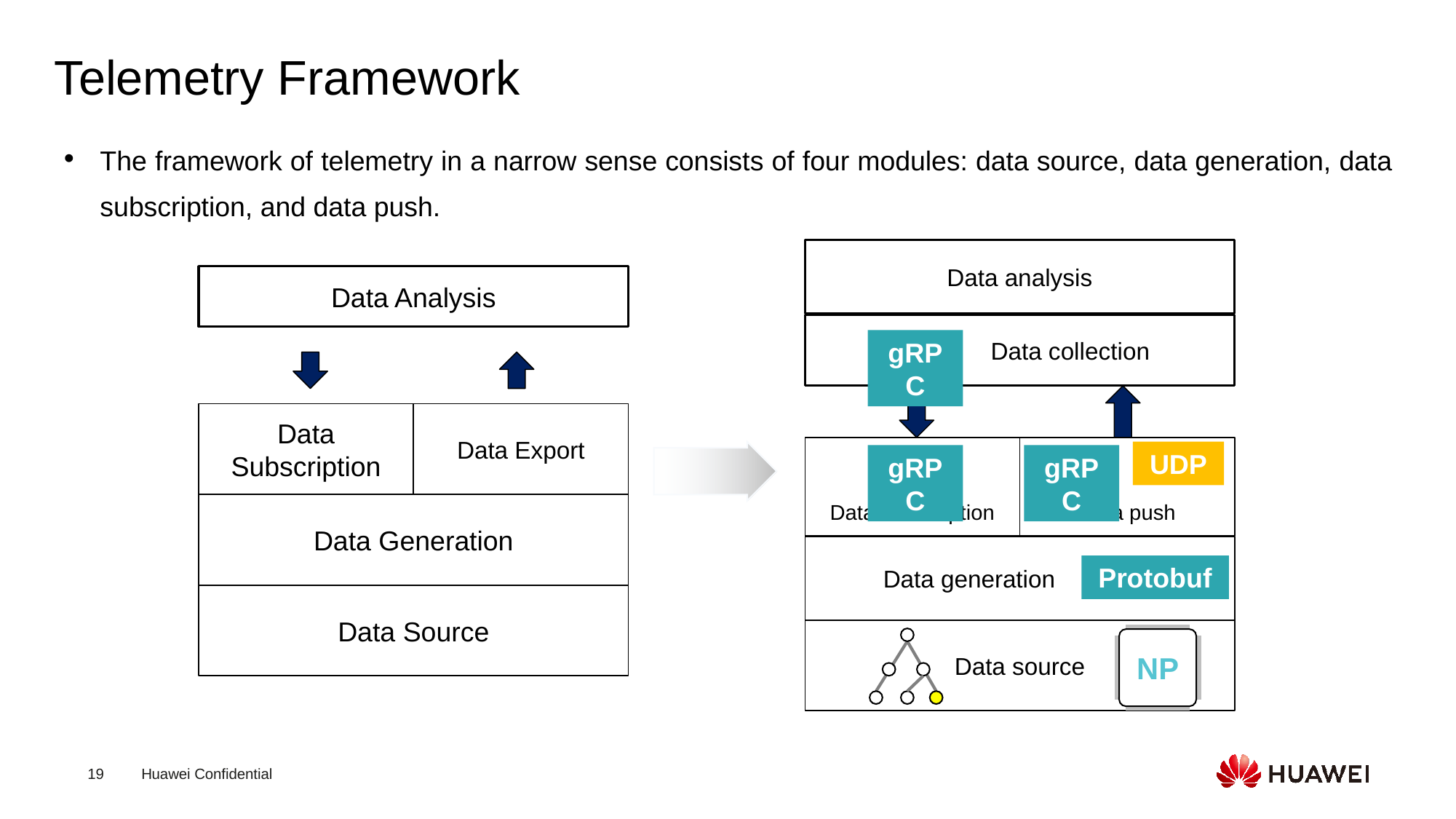

# Telemetry Framework
The framework of telemetry in a narrow sense consists of four modules: data source, data generation, data subscription, and data push.
Data analysis
Data Analysis
                          Data collection
gRPC

Data Subscription
Data Export

Data subscription

Data push

UDP
gRPC
gRPC
Data Generation
          Data generation
Protobuf
Data Source
Data source
NP